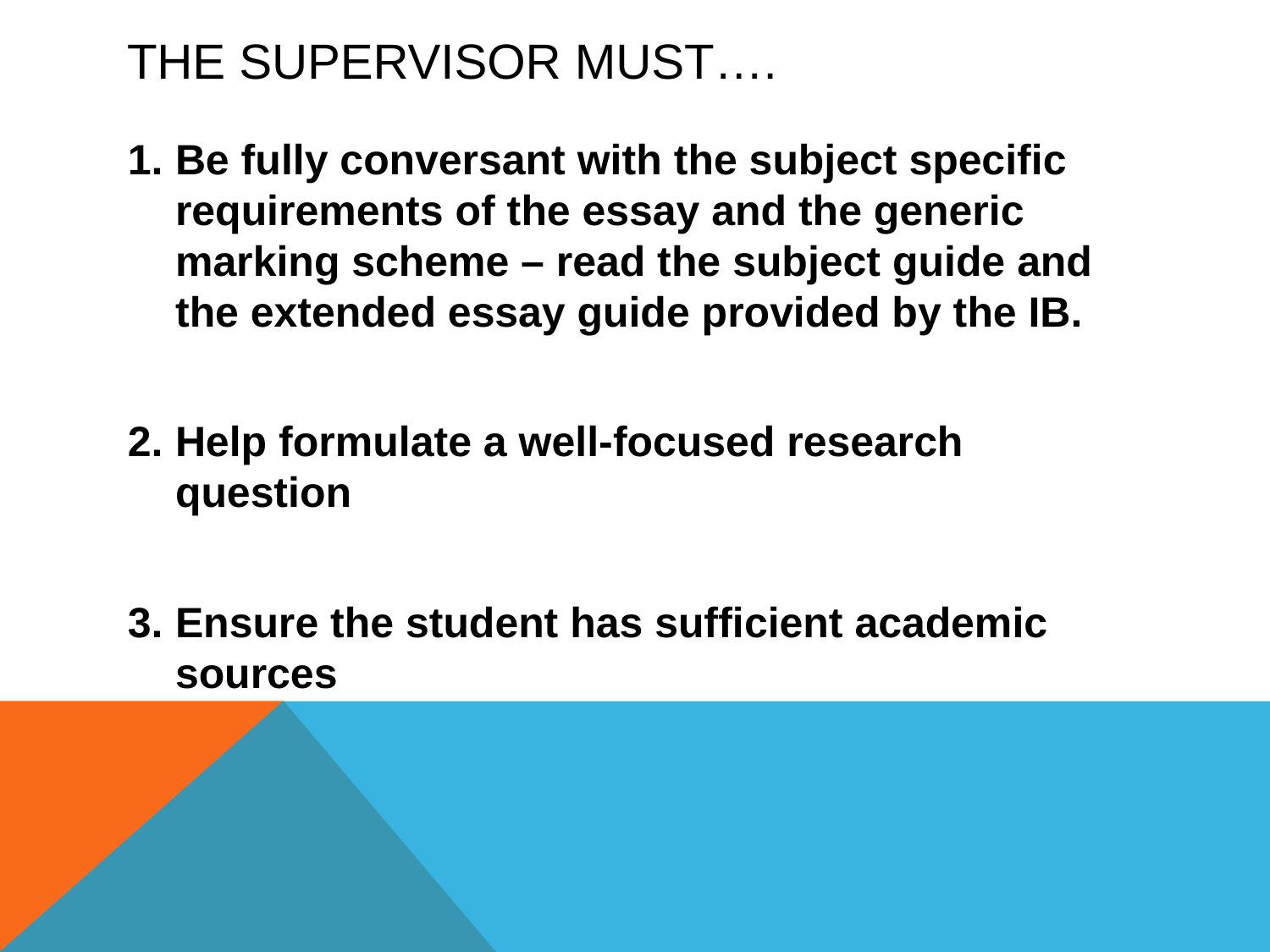

# The Supervisor must….
1.	Be fully conversant with the subject specific requirements of the essay and the generic marking scheme – read the subject guide and the extended essay guide provided by the IB.

2.	Help formulate a well-focused research question

3.	Ensure the student has sufficient academic sources